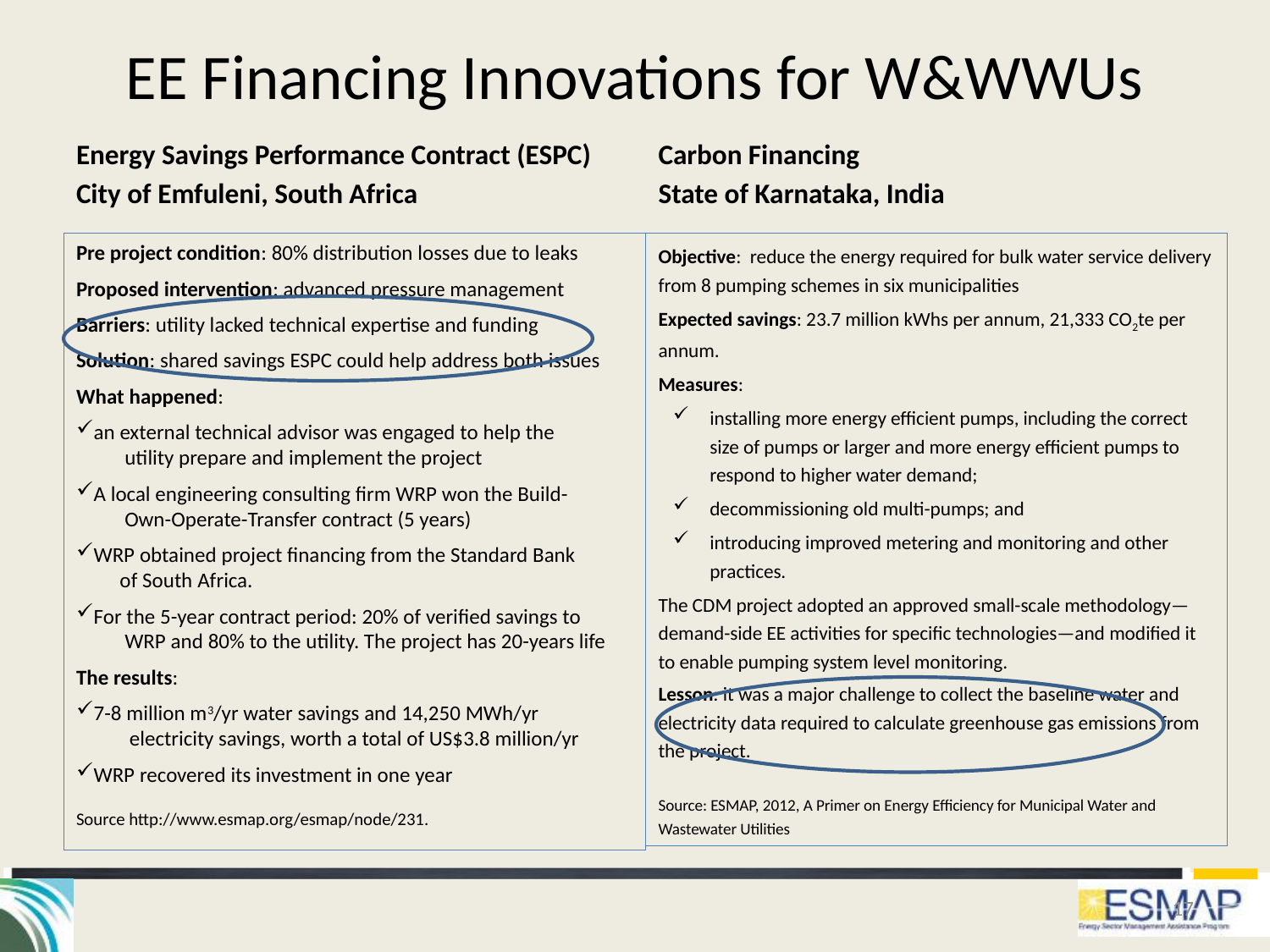

# EE Financing Innovations for W&WWUs
Energy Savings Performance Contract (ESPC)
City of Emfuleni, South Africa
Carbon Financing
State of Karnataka, India
Pre project condition: 80% distribution losses due to leaks
Proposed intervention: advanced pressure management
Barriers: utility lacked technical expertise and funding
Solution: shared savings ESPC could help address both issues
What happened:
an external technical advisor was engaged to help the
          utility prepare and implement the project
A local engineering consulting firm WRP won the Build-
          Own-Operate-Transfer contract (5 years)
WRP obtained project financing from the Standard Bank
         of South Africa.
For the 5-year contract period: 20% of verified savings to
          WRP and 80% to the utility. The project has 20-years life
The results:
7-8 million m3/yr water savings and 14,250 MWh/yr
           electricity savings, worth a total of US$3.8 million/yr
WRP recovered its investment in one year
Source http://www.esmap.org/esmap/node/231.
Objective:  reduce the energy required for bulk water service delivery from 8 pumping schemes in six municipalities
Expected savings: 23.7 million kWhs per annum, 21,333 CO2te per annum.
Measures:
installing more energy efficient pumps, including the correct size of pumps or larger and more energy efficient pumps to respond to higher water demand;
decommissioning old multi-pumps; and
introducing improved metering and monitoring and other practices.
The CDM project adopted an approved small-scale methodology—demand-side EE activities for specific technologies—and modified it to enable pumping system level monitoring.
Lesson: it was a major challenge to collect the baseline water and electricity data required to calculate greenhouse gas emissions from the project.

Source: ESMAP, 2012, A Primer on Energy Efficiency for Municipal Water and Wastewater Utilities

17